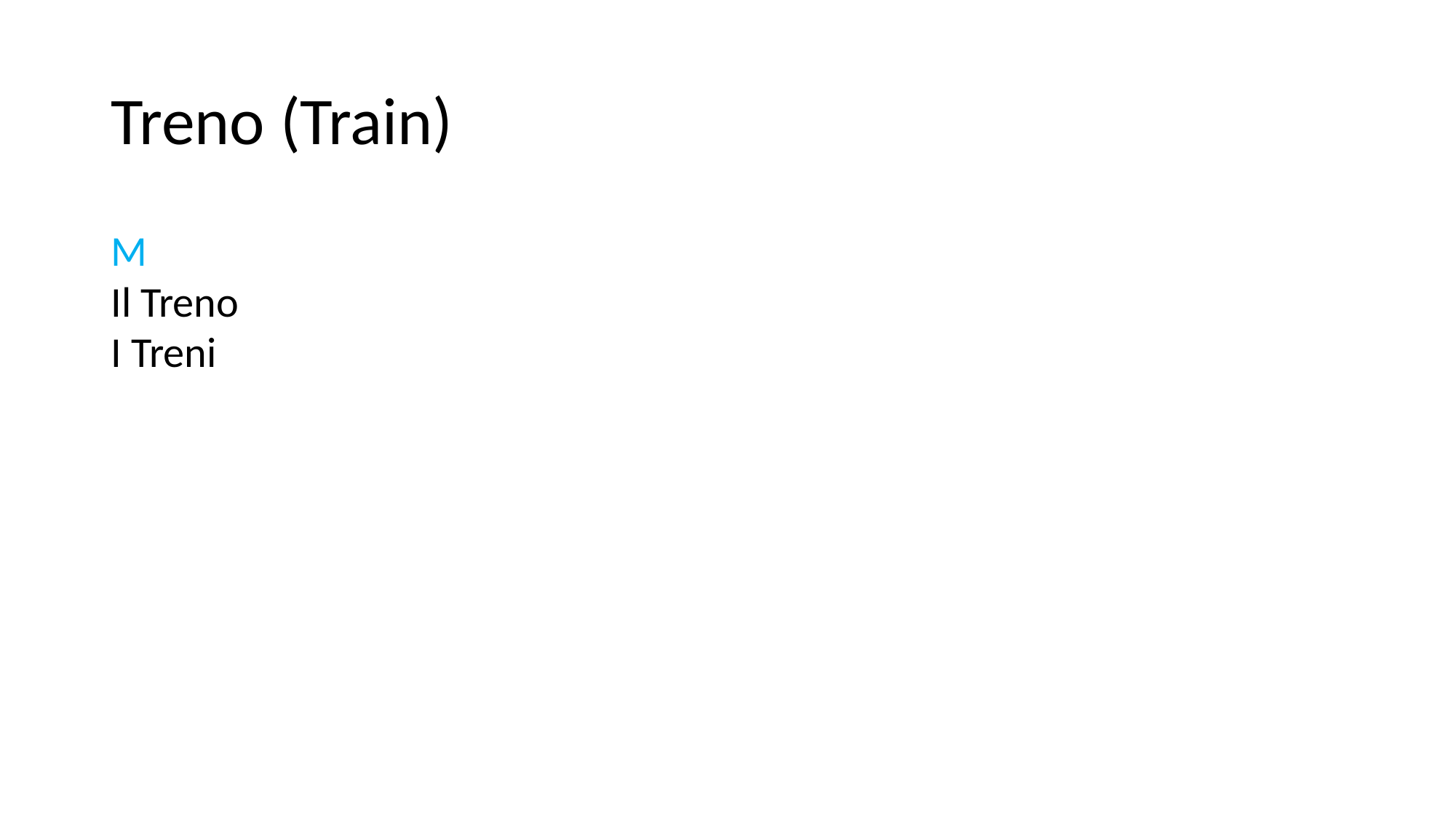

# Treno (Train)
M
Il Treno
I Treni